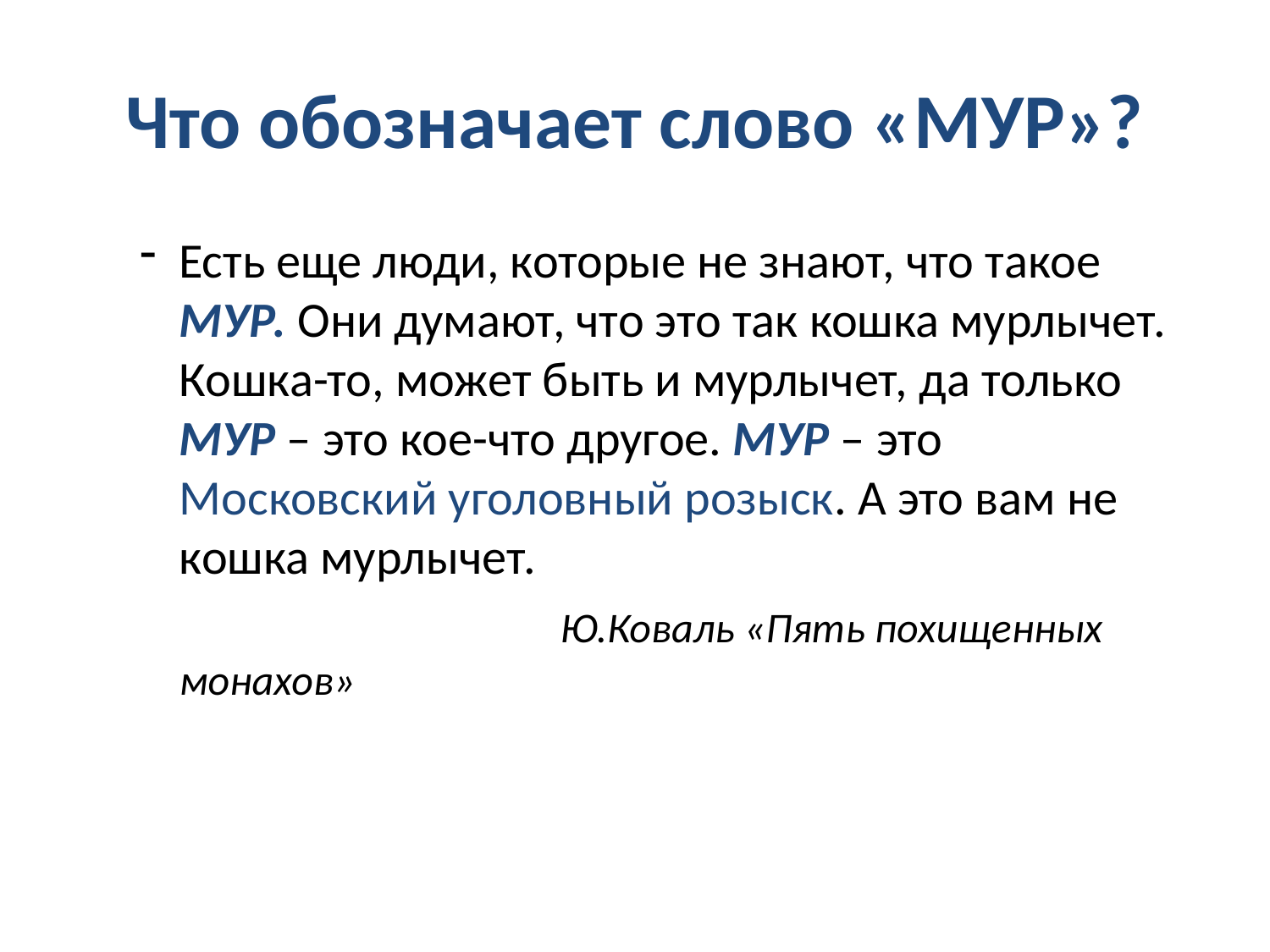

# Что обозначает слово «МУР»?
Есть еще люди, которые не знают, что такое МУР. Они думают, что это так кошка мурлычет. Кошка-то, может быть и мурлычет, да только МУР – это кое-что другое. МУР – это Московский уголовный розыск. А это вам не кошка мурлычет.
				Ю.Коваль «Пять похищенных монахов»